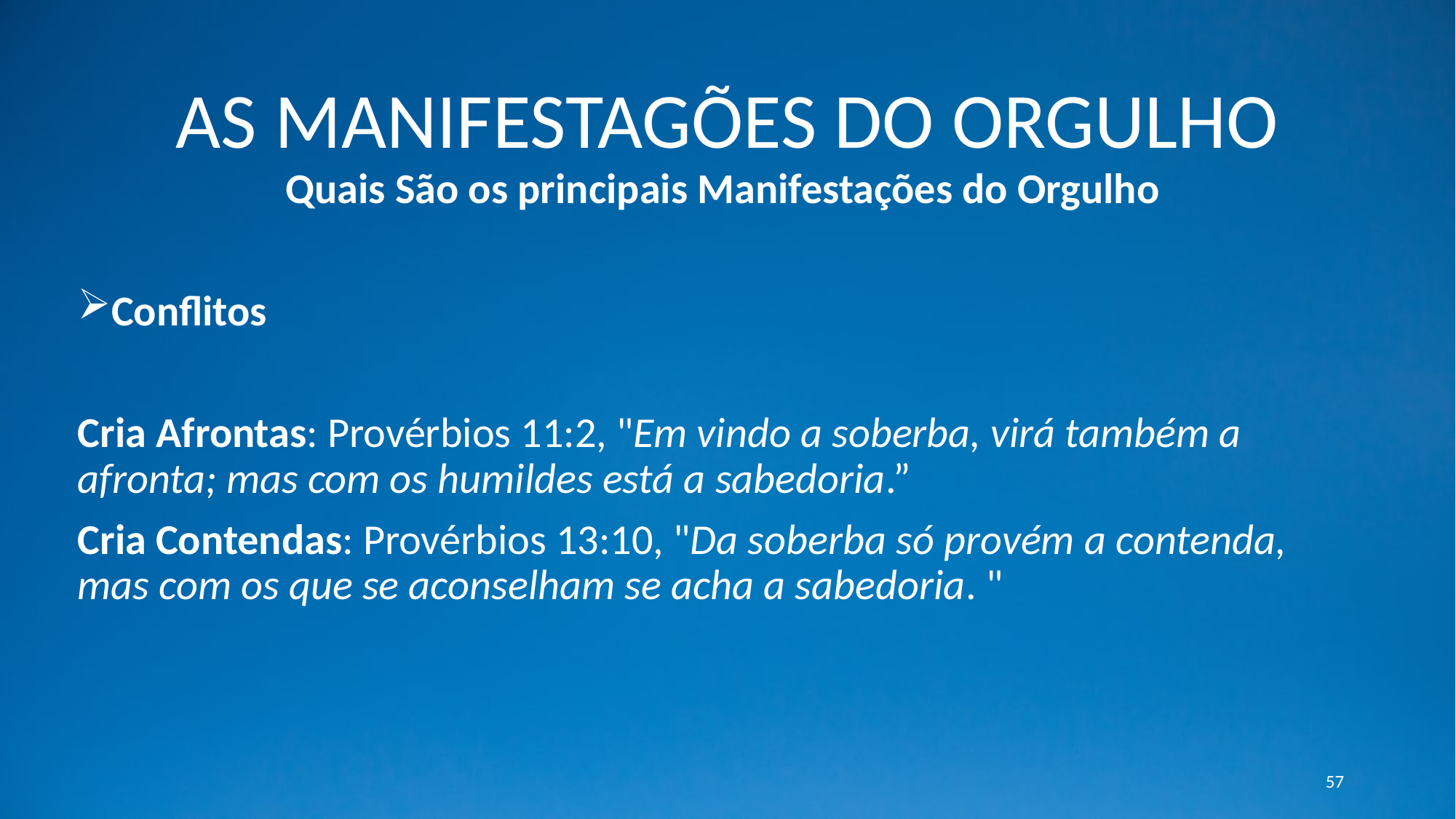

# AS MANIFESTAGÕES DO ORGULHO
Quais São os principais Manifestações do Orgulho

Conflitos

Cria Afrontas: Provérbios 11:2, "Em vindo a soberba, virá também a afronta; mas com os humildes está a sabedoria.”
Cria Contendas: Provérbios 13:10, "Da soberba só provém a contenda, mas com os que se aconselham se acha a sabedoria. "

57